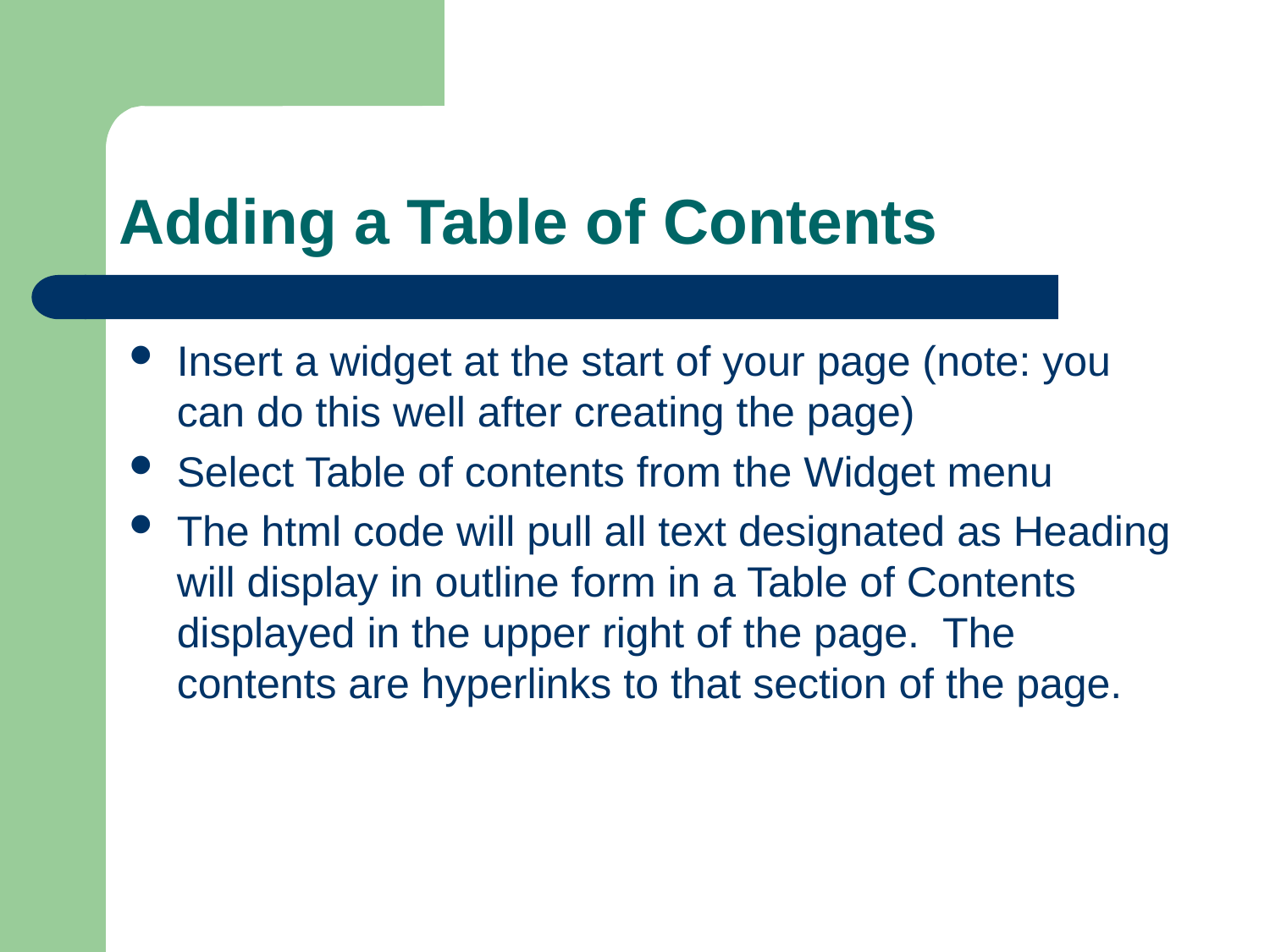

# Adding a Table of Contents
Insert a widget at the start of your page (note: you can do this well after creating the page)
Select Table of contents from the Widget menu
The html code will pull all text designated as Heading will display in outline form in a Table of Contents displayed in the upper right of the page.  The contents are hyperlinks to that section of the page.